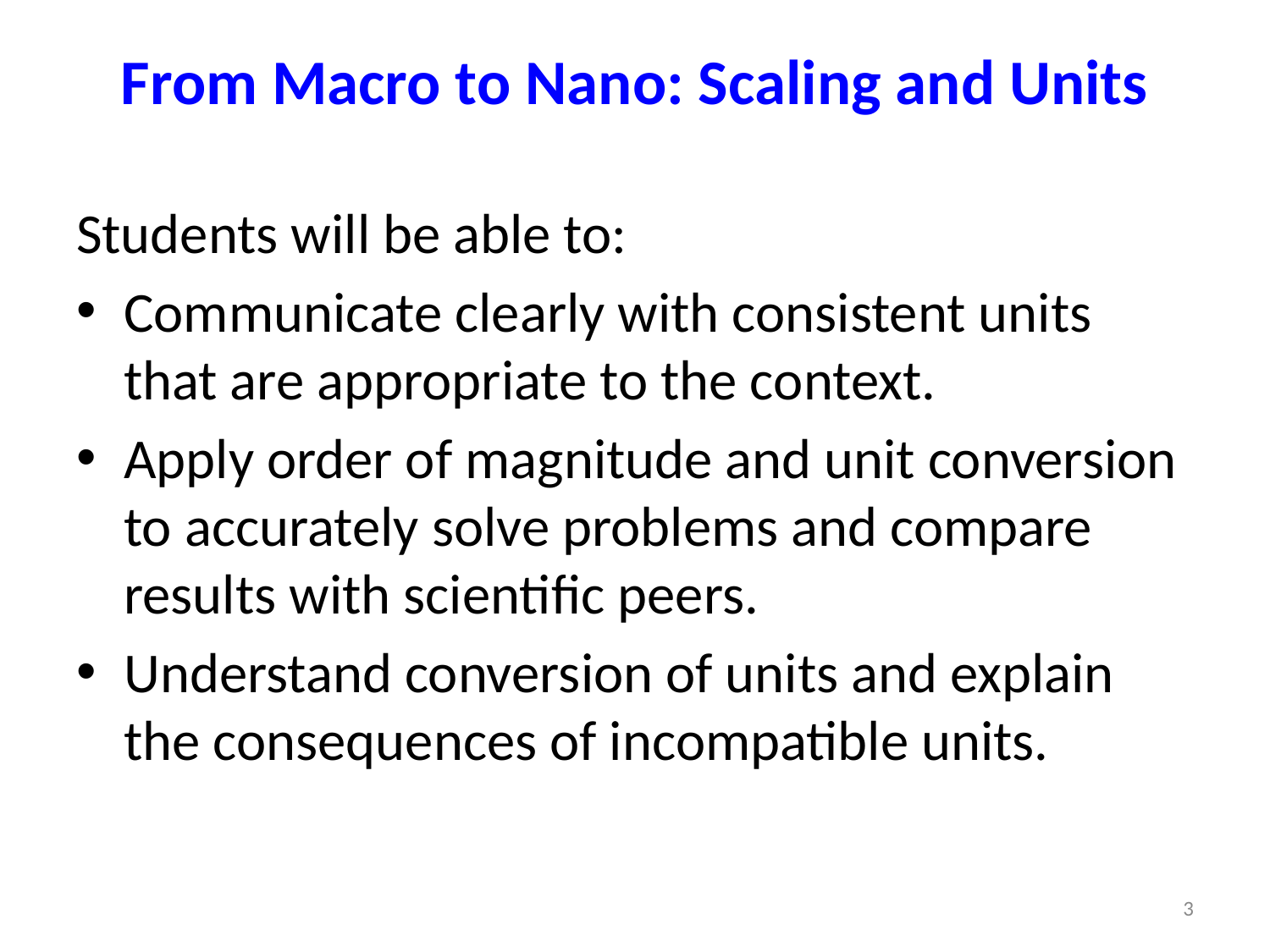

# From Macro to Nano: Scaling and Units
Students will be able to:
Communicate clearly with consistent units that are appropriate to the context.
Apply order of magnitude and unit conversion to accurately solve problems and compare results with scientific peers.
Understand conversion of units and explain the consequences of incompatible units.

3